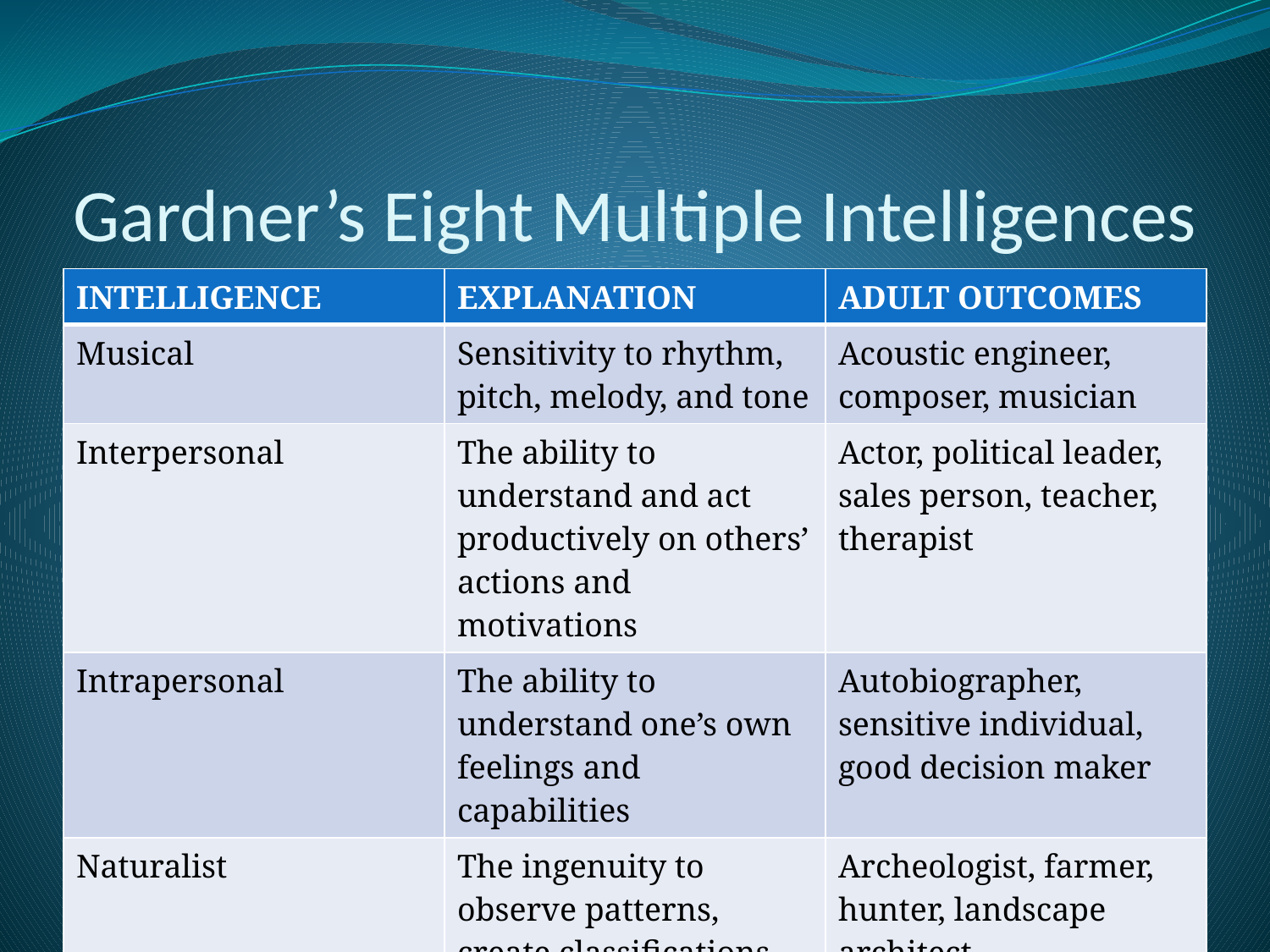

# Gardner’s Eight Multiple Intelligences
| INTELLIGENCE | EXPLANATION | ADULT OUTCOMES |
| --- | --- | --- |
| Musical | Sensitivity to rhythm, pitch, melody, and tone | Acoustic engineer, composer, musician |
| Interpersonal | The ability to understand and act productively on others’ actions and motivations | Actor, political leader, sales person, teacher, therapist |
| Intrapersonal | The ability to understand one’s own feelings and capabilities | Autobiographer, sensitive individual, good decision maker |
| Naturalist | The ingenuity to observe patterns, create classifications, and develop and understand systems | Archeologist, farmer, hunter, landscape architect |